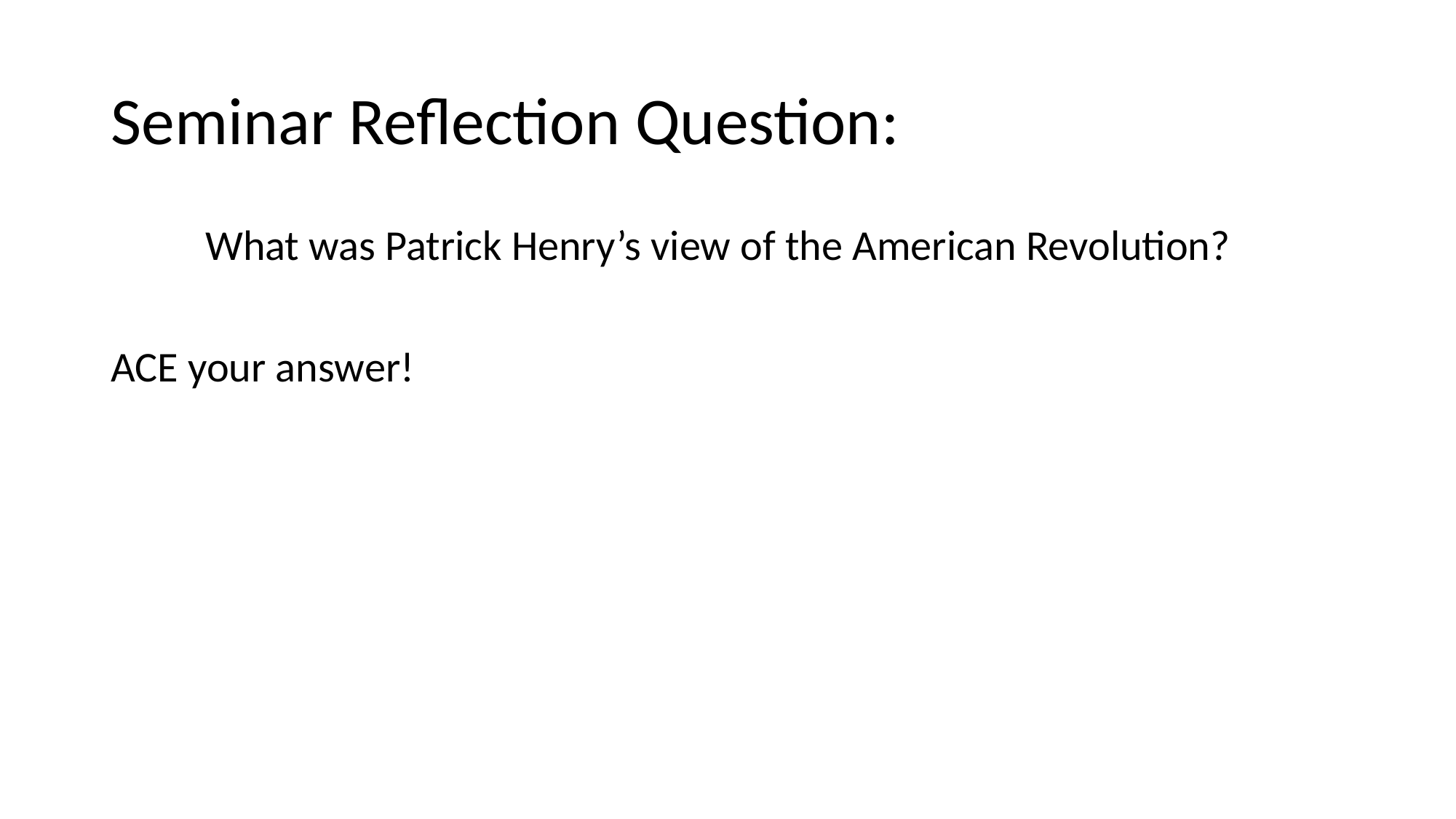

# Seminar Reflection Question:
What was Patrick Henry’s view of the American Revolution?

ACE your answer!